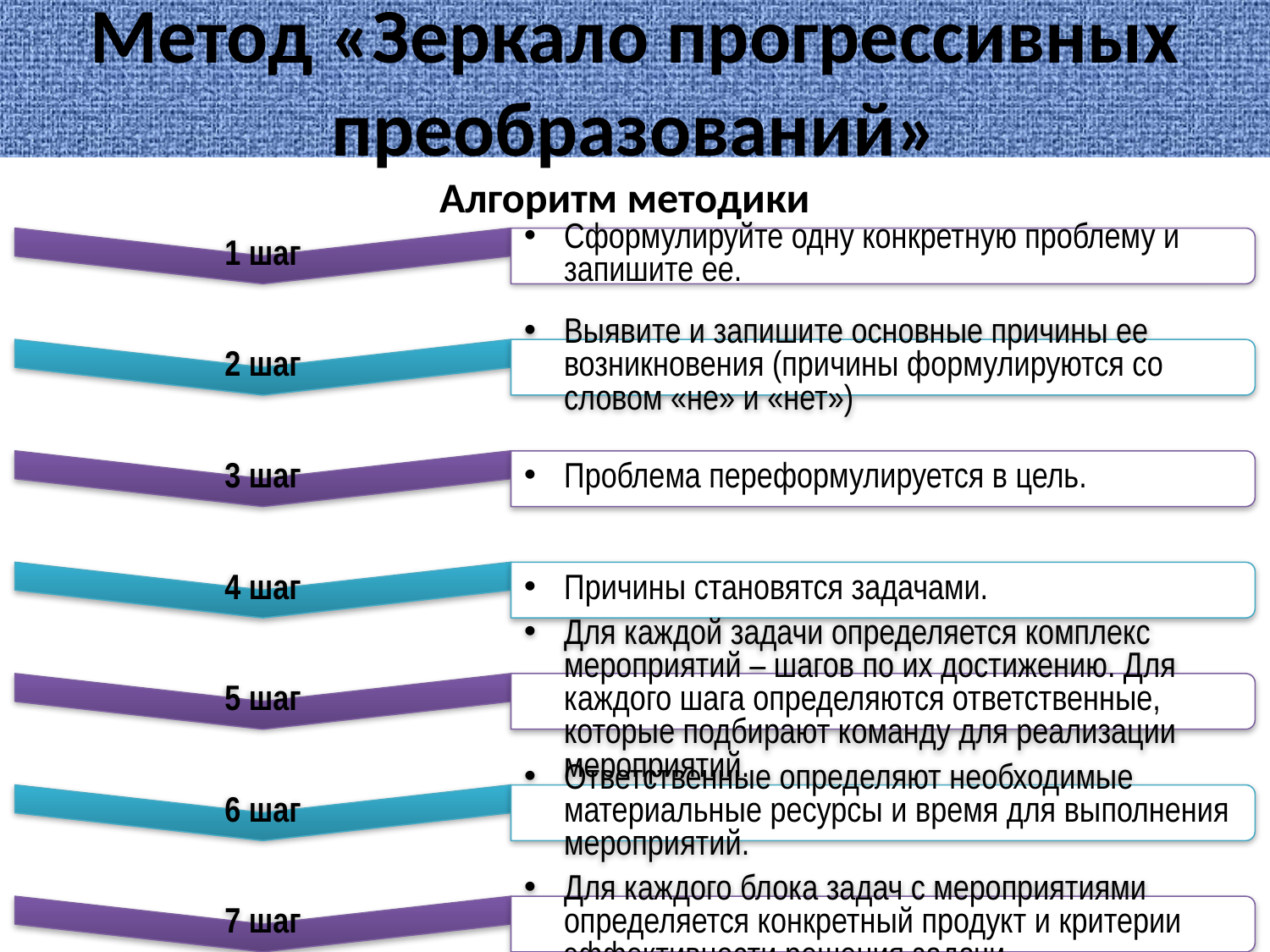

# Метод «Зеркало прогрессивных преобразований»
 Алгоритм методики
1 шаг
2 шаг
3 шаг
4 шаг
5 шаг
6 шаг
7 шаг
Сформулируйте одну конкретную проблему и запишите ее.
Выявите и запишите основные причины ее возникновения (причины формулируются со словом «не» и «нет»)
Проблема переформулируется в цель.
Причины становятся задачами.
Ответственные определяют необходимые материальные ресурсы и время для выполнения мероприятий.
17